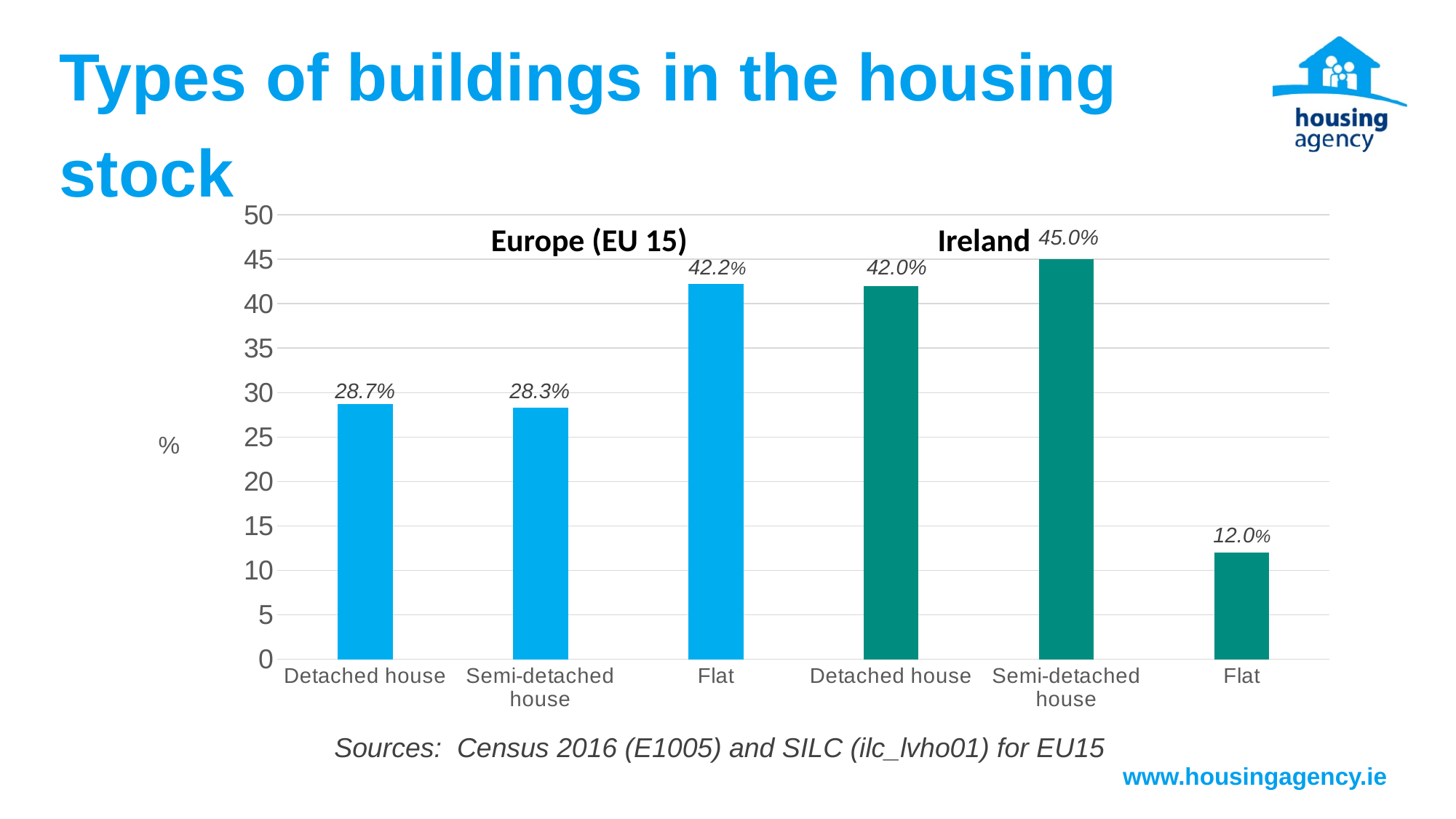

# Types of buildings in the housing stock

### Chart

| Category |  |
|---|---|
| Detached house | 28.737890640488963 |
| Semi-detached house | 28.267204495374905 |
| Flat | 42.23889388626746 |
| Detached house | 42.0 |
| Semi-detached house | 45.0 |
| Flat | 12.0 |
                         Europe (EU 15)			  Ireland
45.0%
42.2%
42.0%
28.7%
28.3%
12.0%
Sources:  Census 2016 (E1005) and SILC (ilc_lvho01) for EU15